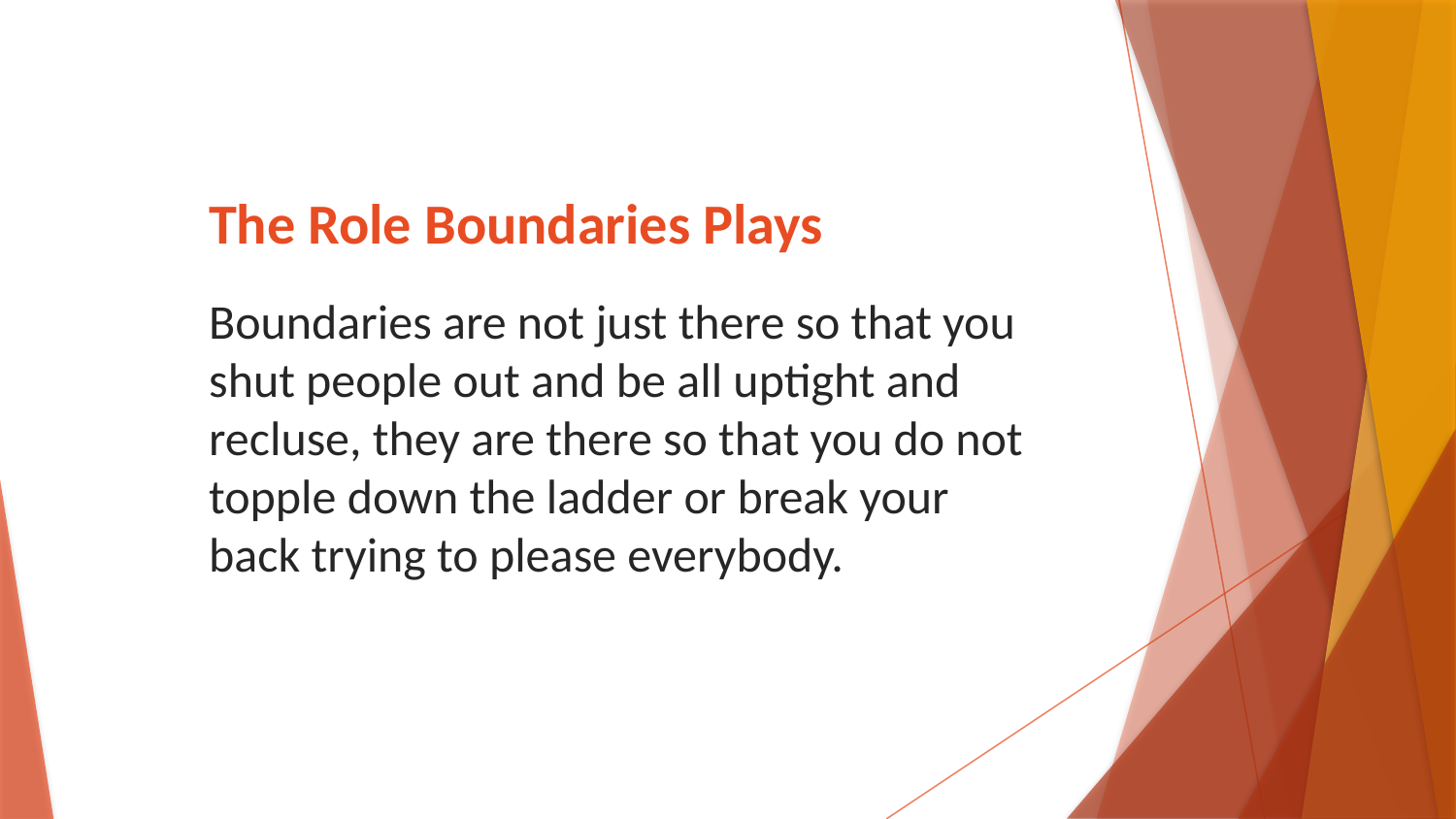

# The Role Boundaries Plays
Boundaries are not just there so that you shut people out and be all uptight and recluse, they are there so that you do not topple down the ladder or break your back trying to please everybody.